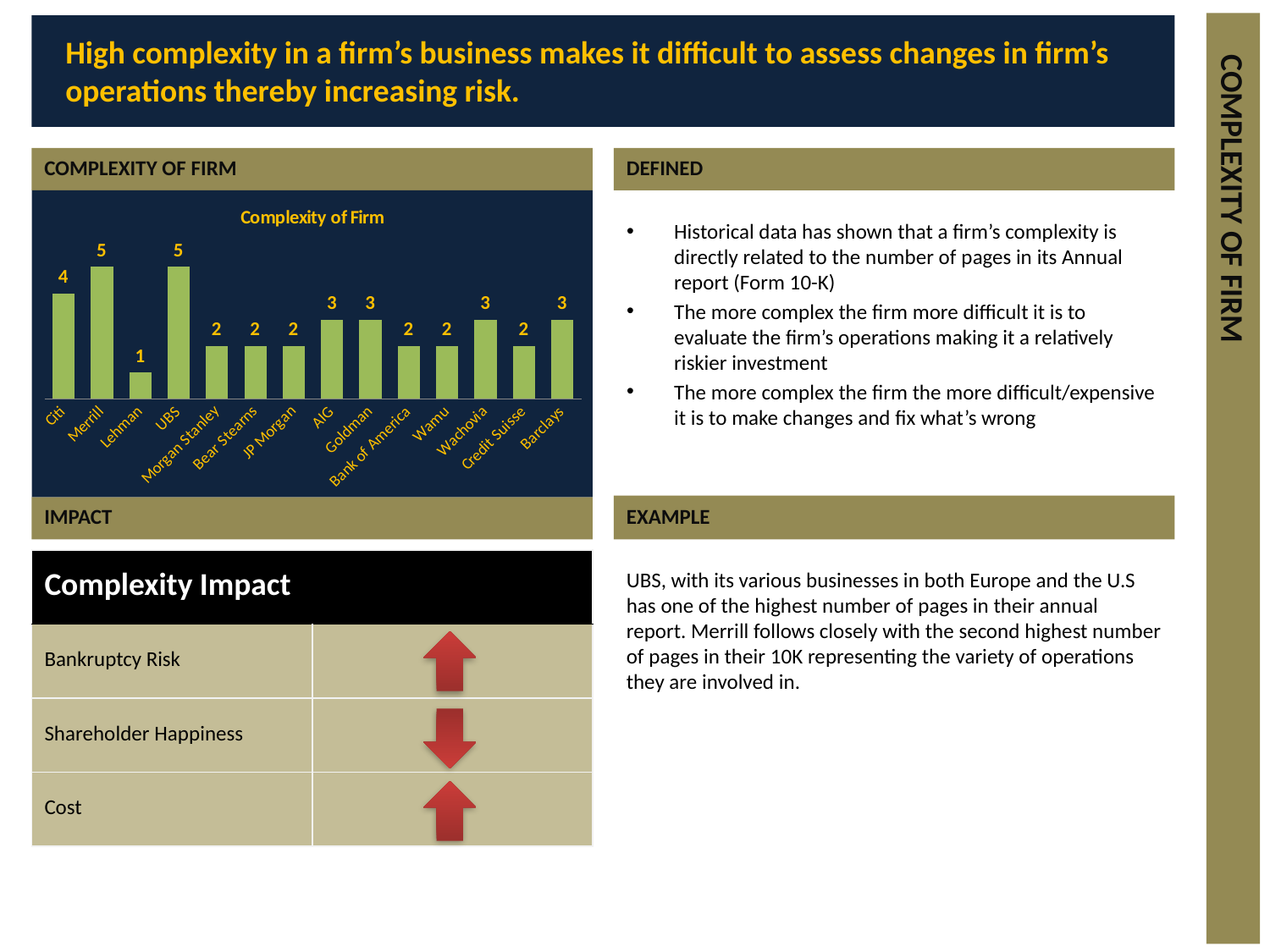

High complexity in a firm’s business makes it difficult to assess changes in firm’s operations thereby increasing risk.
COMPLEXITY OF FIRM
DEFINED

### Chart:

| Category | Complexity of Firm |
|---|---|
| Citi | 4.0 |
| Merrill | 5.0 |
| Lehman | 1.0 |
| UBS | 5.0 |
| Morgan Stanley | 2.0 |
| Bear Stearns | 2.0 |
| JP Morgan | 2.0 |
| AIG | 3.0 |
| Goldman | 3.0 |
| Bank of America | 2.0 |
| Wamu | 2.0 |
| Wachovia | 3.0 |
| Credit Suisse | 2.0 |
| Barclays | 3.0 |
Historical data has shown that a firm’s complexity is directly related to the number of pages in its Annual report (Form 10-K)
The more complex the firm more difficult it is to evaluate the firm’s operations making it a relatively riskier investment
The more complex the firm the more difficult/expensive it is to make changes and fix what’s wrong
COMPLEXITY OF FIRM
IMPACT
EXAMPLE
| Complexity Impact |  |
| --- | --- |
| Bankruptcy Risk |  |
| Shareholder Happiness |  |
| Cost |  |
UBS, with its various businesses in both Europe and the U.S has one of the highest number of pages in their annual report. Merrill follows closely with the second highest number of pages in their 10K representing the variety of operations they are involved in.